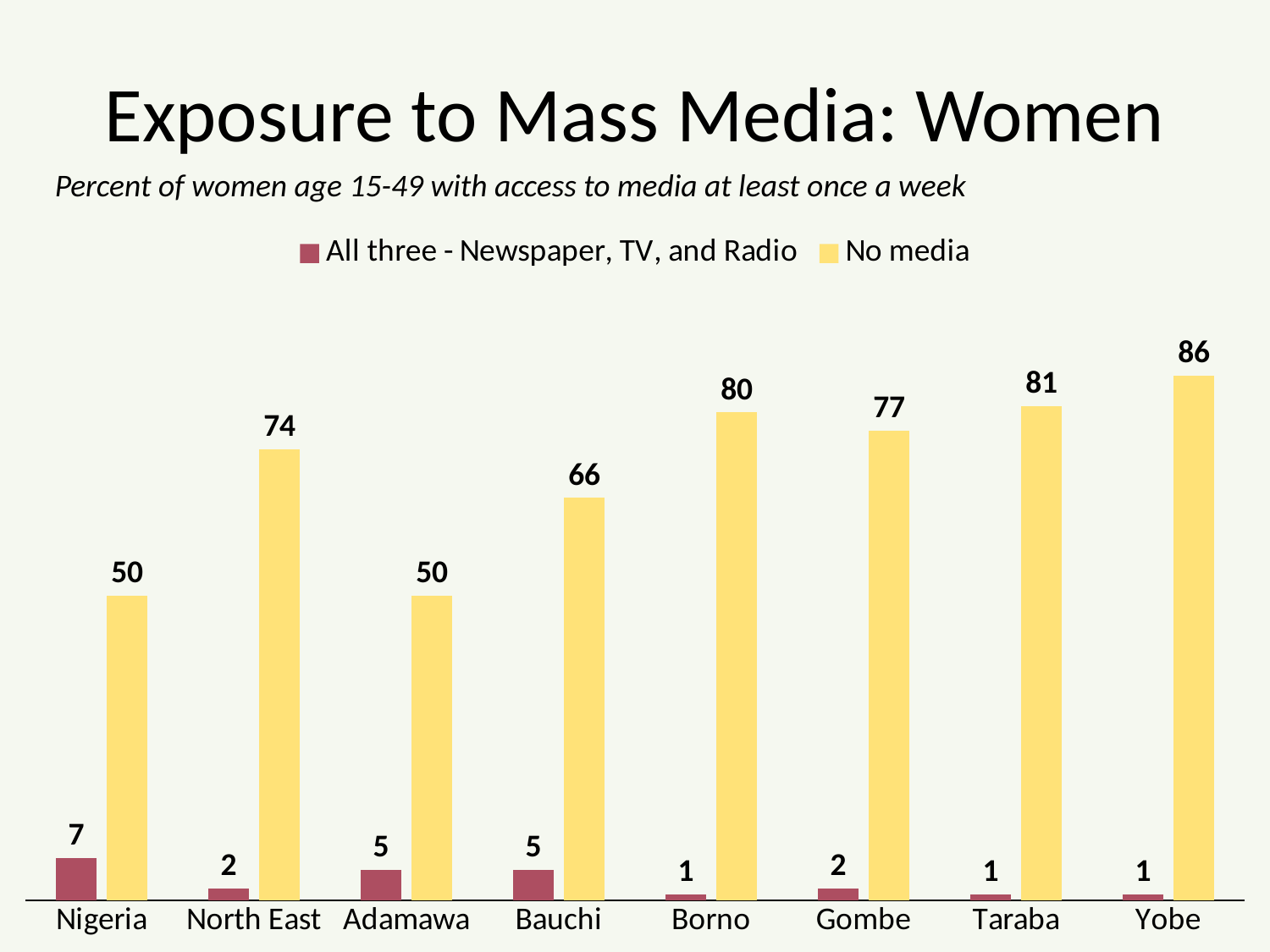

# Exposure to Mass Media: Women
Percent of women age 15-49 with access to media at least once a week

### Chart

| Category | All three - Newspaper, TV, and Radio | No media |
|---|---|---|
| Nigeria | 7.0 | 50.0 |
| North East | 2.0 | 74.0 |
| Adamawa | 5.0 | 50.0 |
| Bauchi | 5.0 | 66.0 |
| Borno | 1.0 | 80.0 |
| Gombe | 2.0 | 77.0 |
| Taraba | 1.0 | 81.0 |
| Yobe | 1.0 | 86.0 |